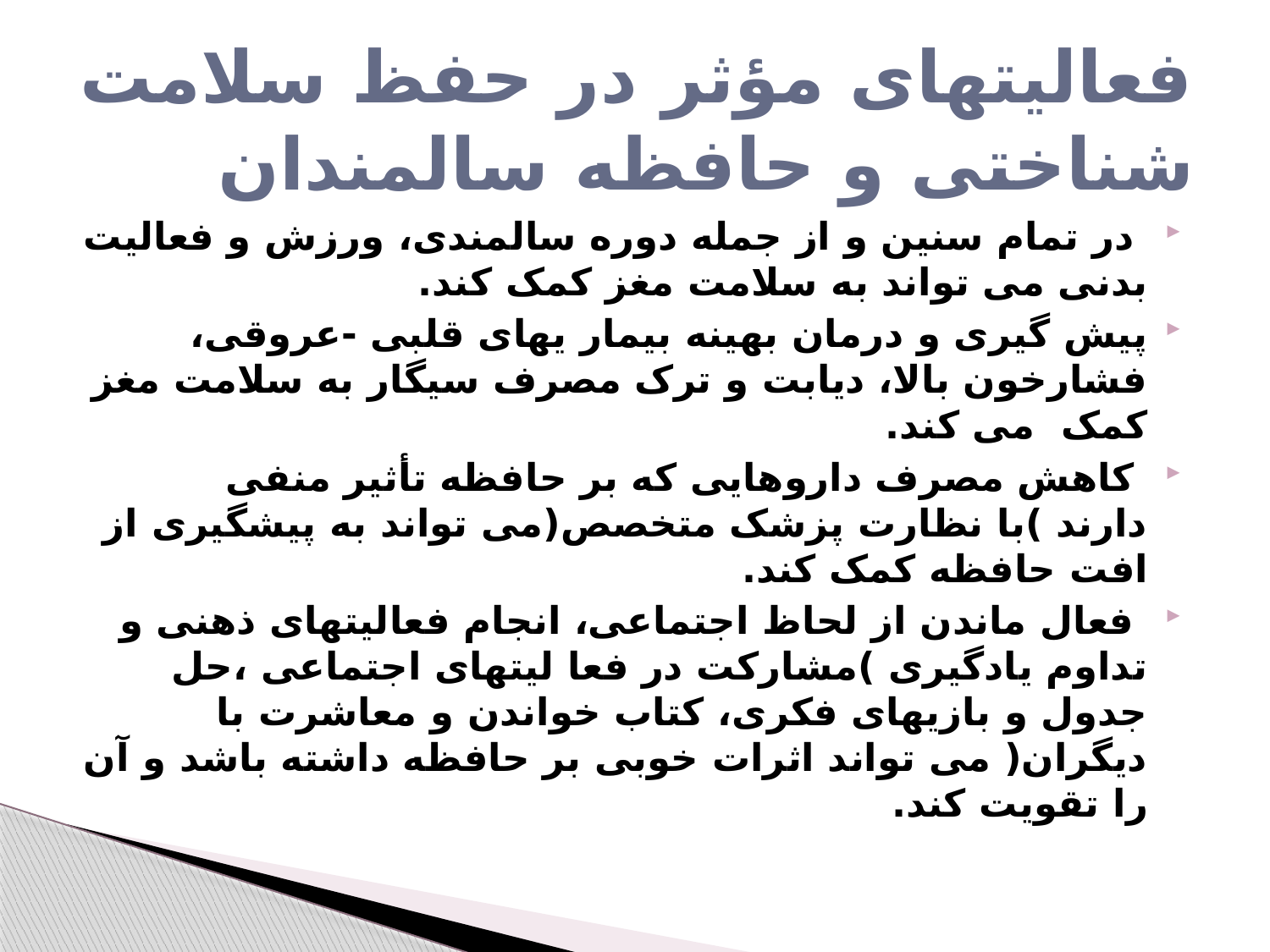

# فعالیتهای مؤثر در حفظ سلامت شناختی و حافظه سالمندان
 در تمام سنین و از جمله دوره سالمندی، ورزش و فعالیت بدنی می تواند به سلامت مغز کمک کند.
پیش گیری و درمان بهینه بیمار یهای قلبی -عروقی، فشارخون بالا، دیابت و ترک مصرف سیگار به سلامت مغز کمک  می کند.
 کاهش مصرف داروهایی که بر حافظه تأثیر منفی دارند )با نظارت پزشک متخصص(می تواند به پیشگیری از افت حافظه کمک کند.
 فعال ماندن از لحاظ اجتماعی، انجام فعالیتهای ذهنی و تداوم یادگیری )مشارکت در فعا لیتهای اجتماعی ،حل جدول و بازیهای فکری، کتاب خواندن و معاشرت با دیگران( می تواند اثرات خوبی بر حافظه داشته باشد و آن را تقویت کند.